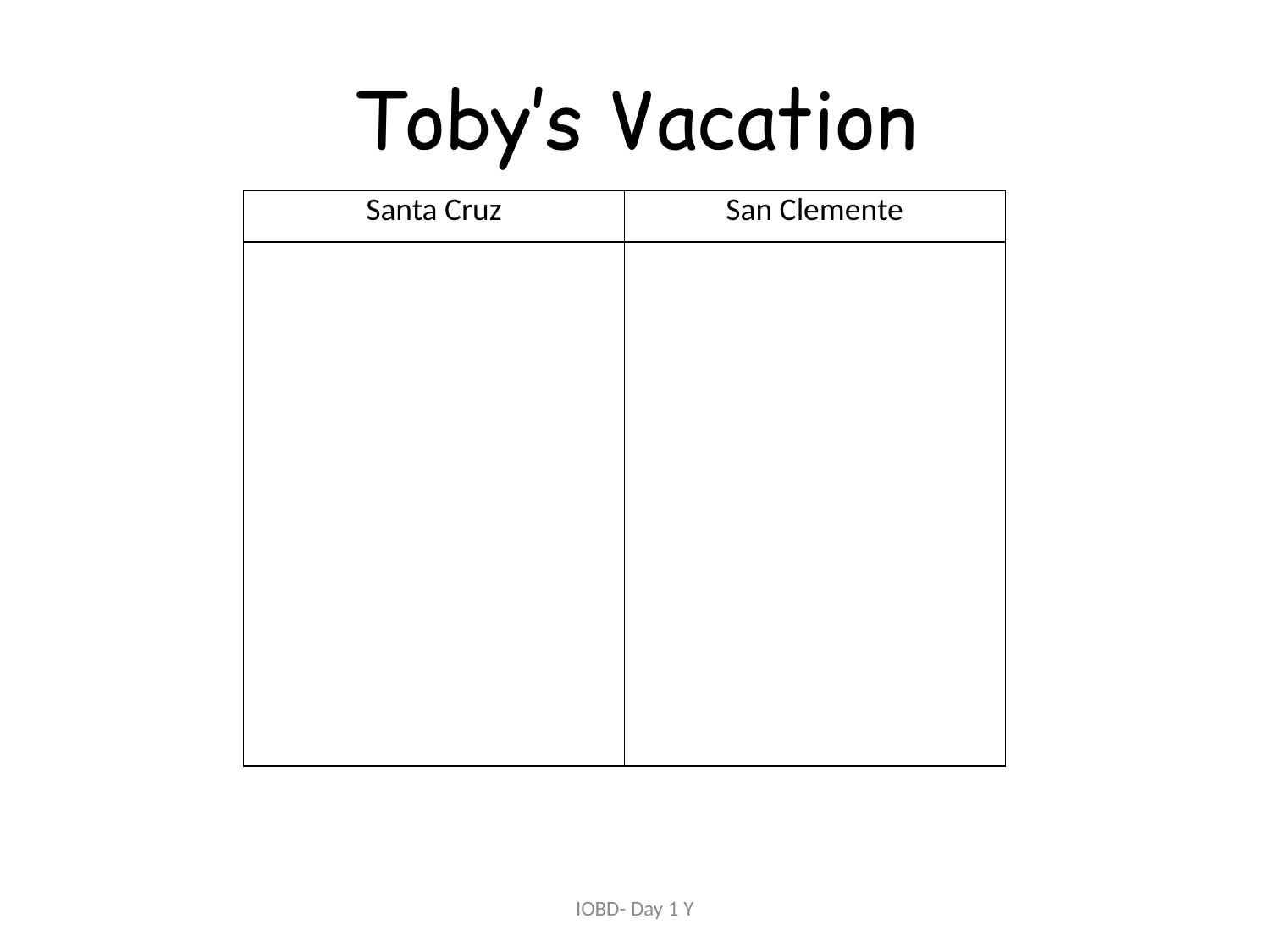

# Toby’s Vacation
| Santa Cruz | San Clemente |
| --- | --- |
|  |  |
IOBD- Day 1 Y